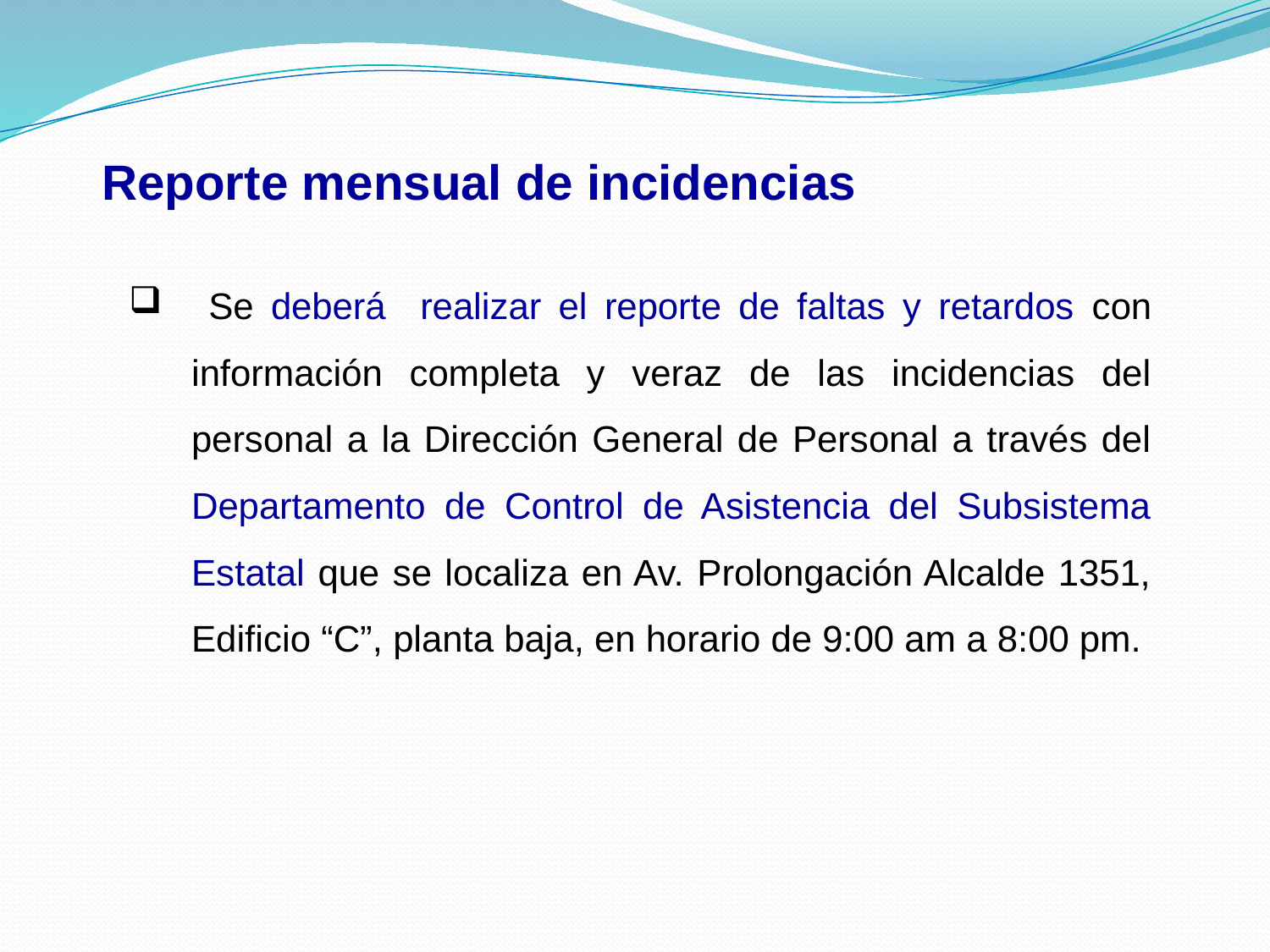

Reporte mensual de incidencias
 Se deberá  realizar el reporte de faltas y retardos con información completa y veraz de las incidencias del personal a la Dirección General de Personal a través del Departamento de Control de Asistencia del Subsistema Estatal que se localiza en Av. Prolongación Alcalde 1351, Edificio “C”, planta baja, en horario de 9:00 am a 8:00 pm.